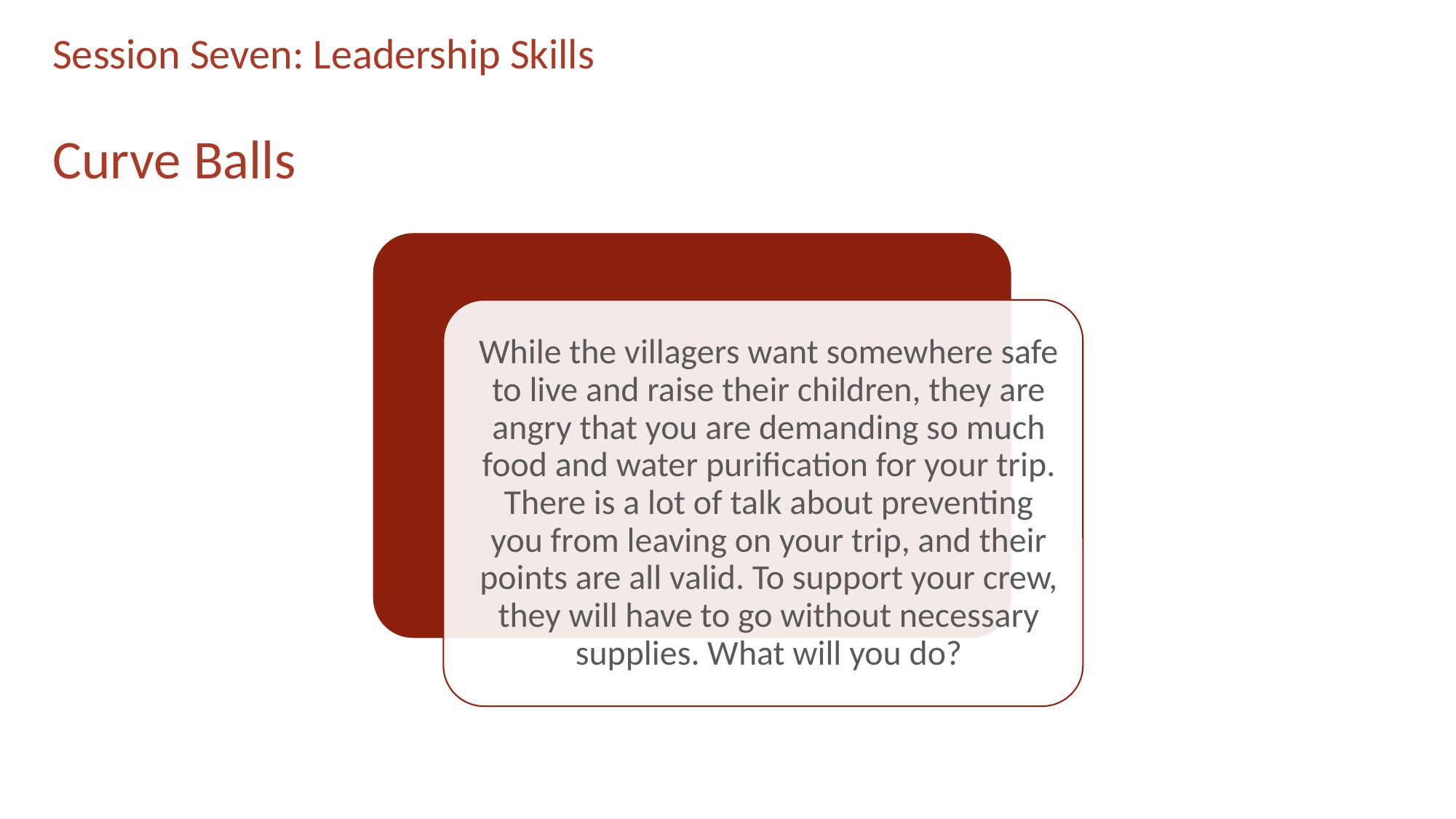

# Session Seven: Leadership Skills
Curve Balls
While the villagers want somewhere safe to live and raise their children, they are angry that you are demanding so much food and water purification for your trip. There is a lot of talk about preventing you from leaving on your trip, and their points are all valid. To support your crew, they will have to go without necessary supplies. What will you do?